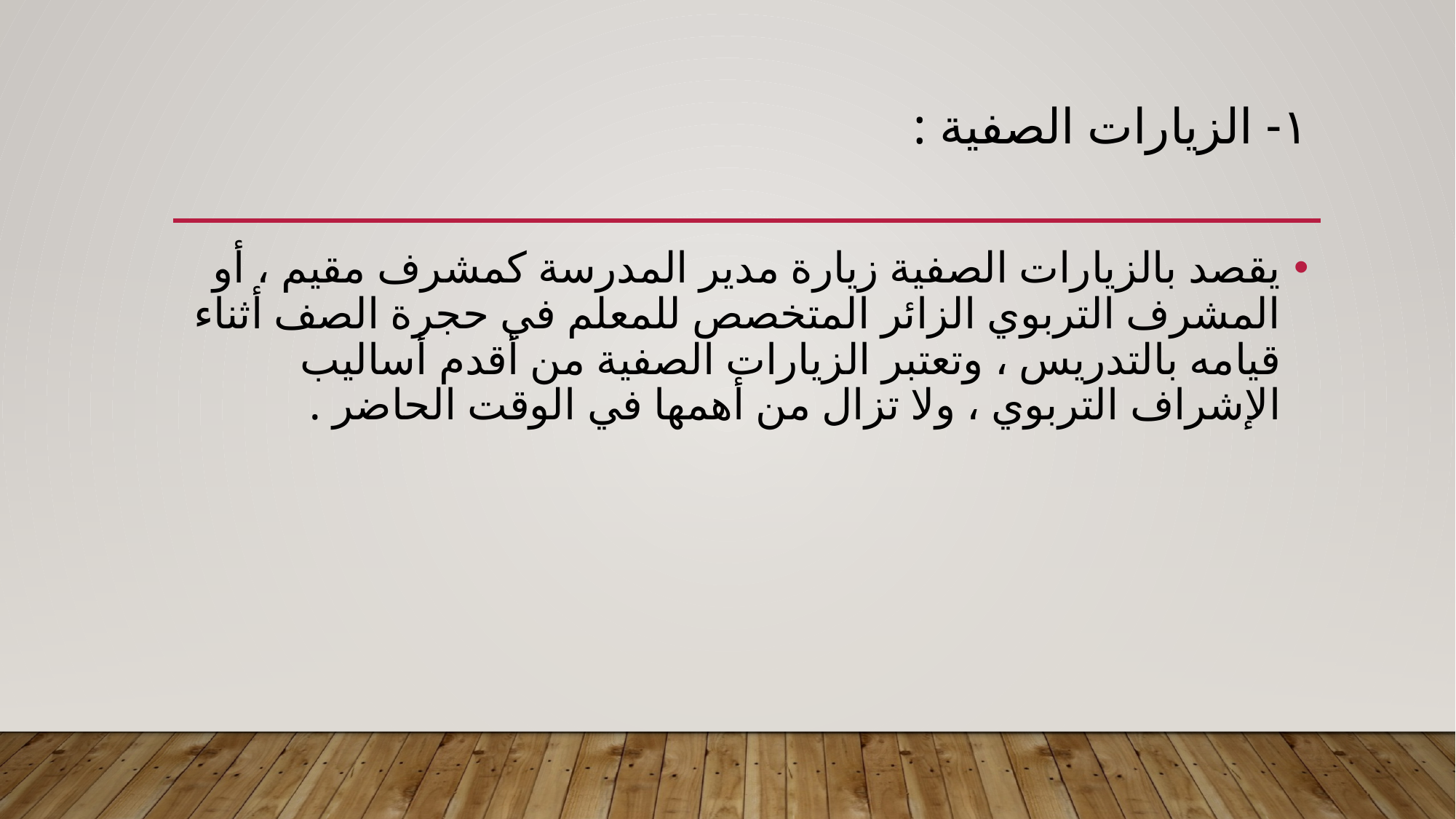

# ١- الزيارات الصفية :
يقصد بالزيارات الصفية زيارة مدير المدرسة كمشرف مقيم ، أو المشرف التربوي الزائر المتخصص للمعلم في حجرة الصف أثناء قيامه بالتدريس ، وتعتبر الزيارات الصفية من أقدم أساليب الإشراف التربوي ، ولا تزال من أهمها في الوقت الحاضر .